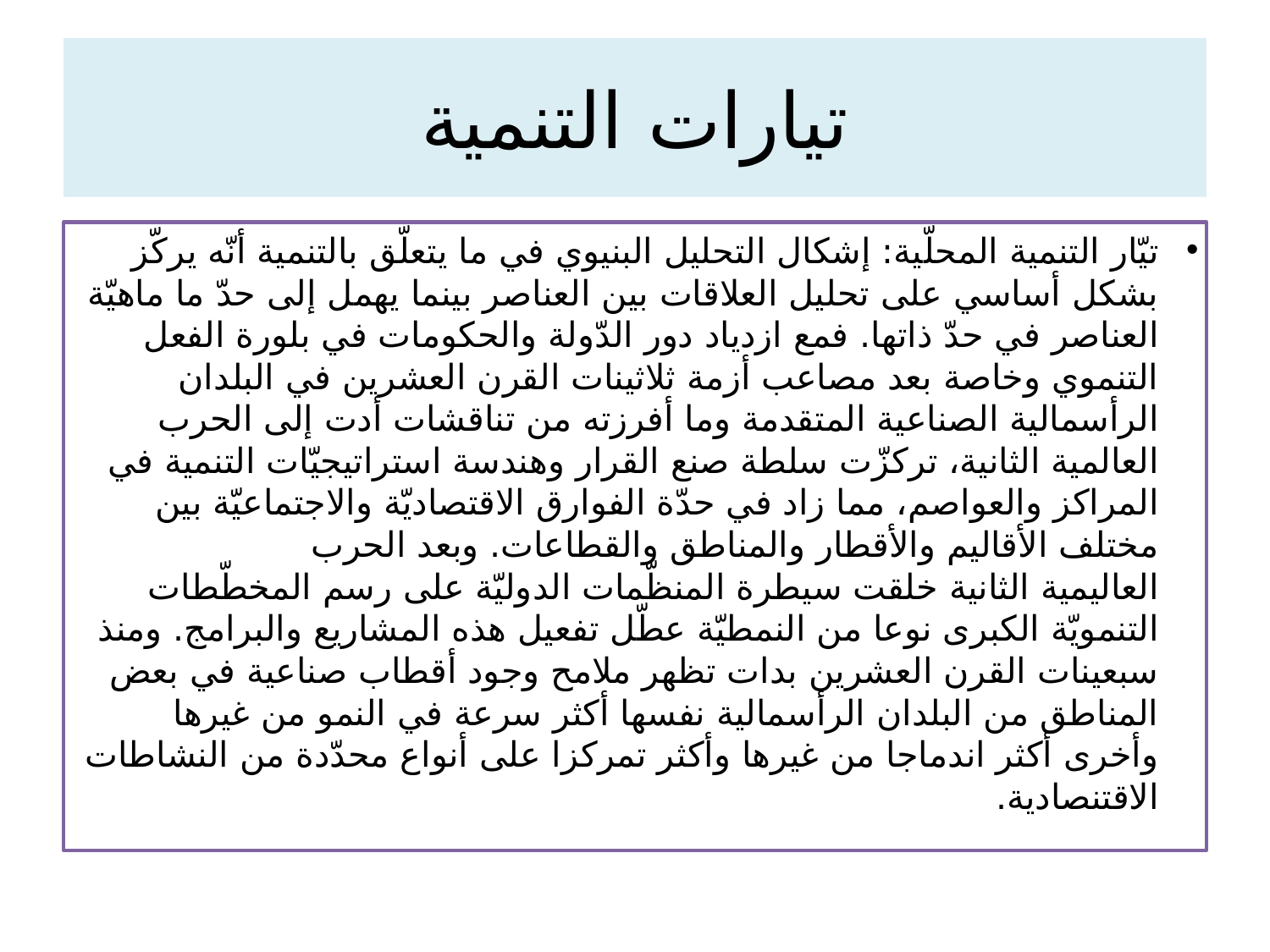

# تيارات التنمية
تيّار التنمية المحلّية: إشكال التحليل البنيوي في ما يتعلّق بالتنمية أنّه يركّز بشكل أساسي على تحليل العلاقات بين العناصر بينما يهمل إلى حدّ ما ماهيّة العناصر في حدّ ذاتها. فمع ازدياد دور الدّولة والحكومات في بلورة الفعل التنموي وخاصة بعد مصاعب أزمة ثلاثينات القرن العشرين في البلدان الرأسمالية الصناعية المتقدمة وما أفرزته من تناقشات أدت إلى الحرب العالمية الثانية، تركزّت سلطة صنع القرار وهندسة استراتيجيّات التنمية في المراكز والعواصم، مما زاد في حدّة الفوارق الاقتصاديّة والاجتماعيّة بين مختلف الأقاليم والأقطار والمناطق والقطاعات. وبعد الحرب
العاليمية الثانية خلقت سيطرة المنظّمات الدوليّة على رسم المخطّطات التنمويّة الكبرى نوعا من النمطيّة عطّل تفعيل هذه المشاريع والبرامج. ومنذ سبعينات القرن العشرين بدات تظهر ملامح وجود أقطاب صناعية في بعض المناطق من البلدان الرأسمالية نفسها أكثر سرعة في النمو من غيرها وأخرى أكثر اندماجا من غيرها وأكثر تمركزا على أنواع محدّدة من النشاطات الاقتنصادية.